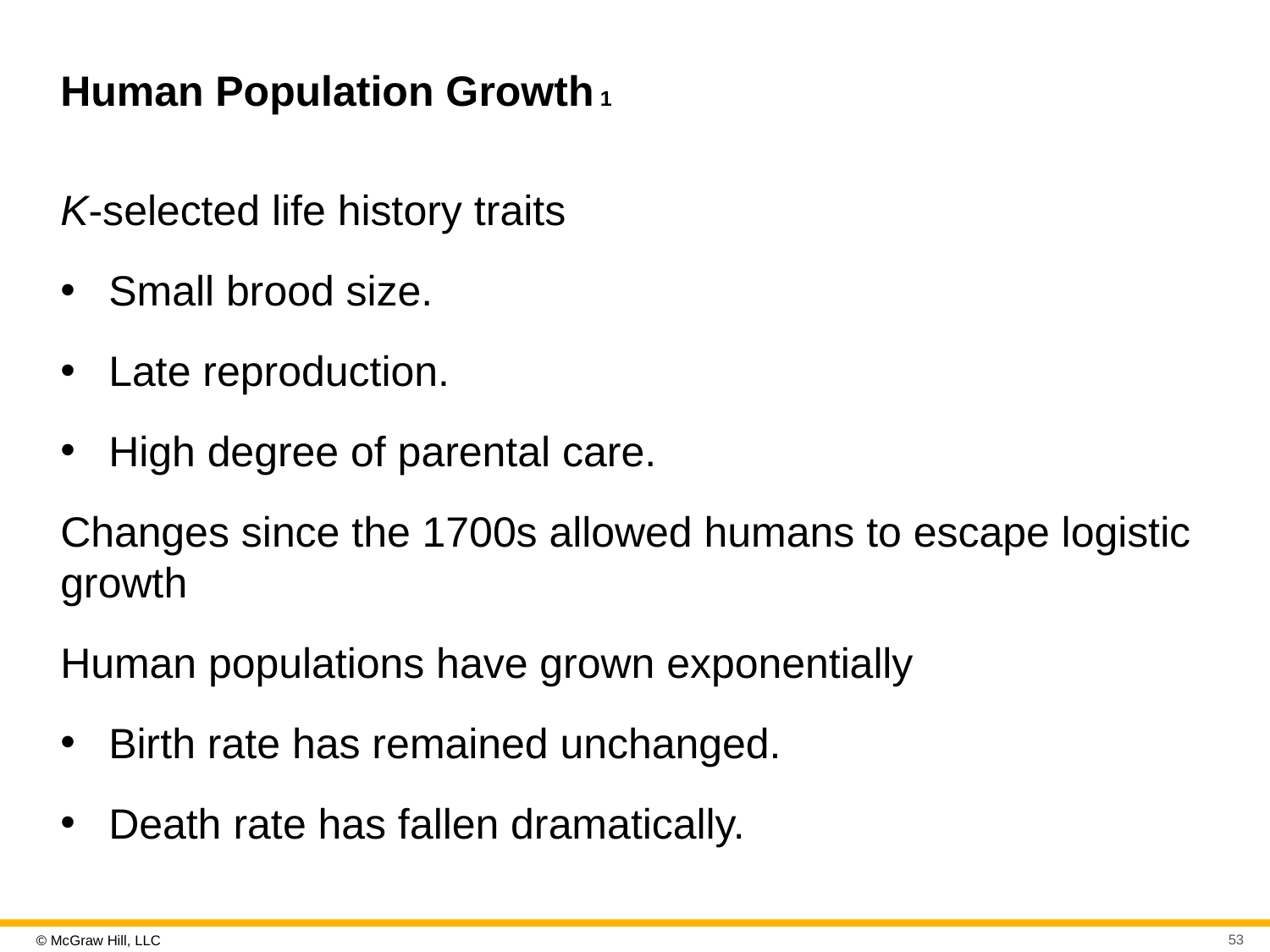

# Human Population Growth 1
K-selected life history traits
Small brood size.
Late reproduction.
High degree of parental care.
Changes since the 1700s allowed humans to escape logistic growth
Human populations have grown exponentially
Birth rate has remained unchanged.
Death rate has fallen dramatically.
53